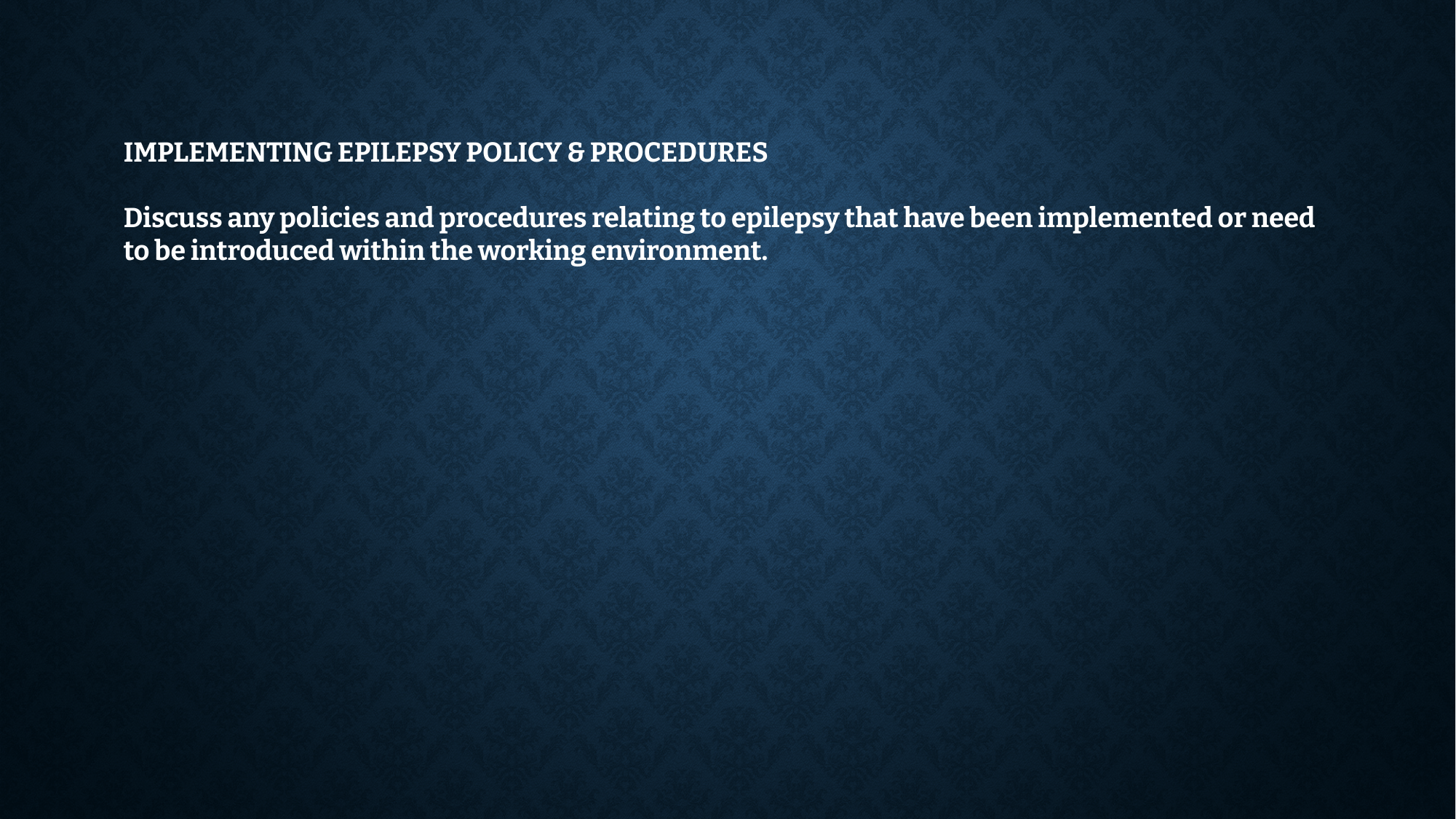

IMPLEMENTING EPILEPSY POLICY & PROCEDURES

Discuss any policies and procedures relating to epilepsy that have been implemented or need to be introduced within the working environment.